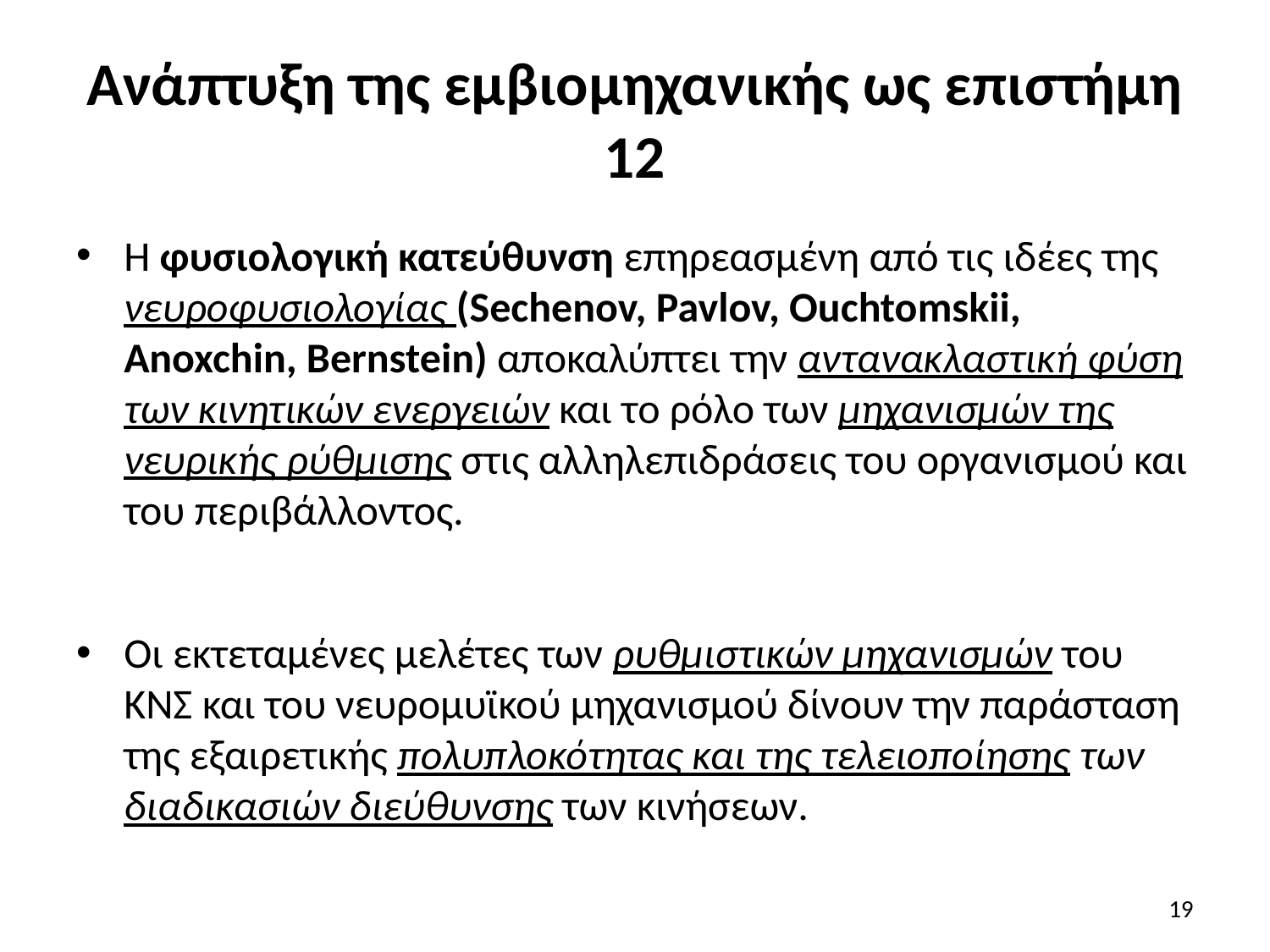

# Ανάπτυξη της εμβιομηχανικής ως επιστήμη 12
Η φυσιολογική κατεύθυνση επηρεασμένη από τις ιδέες της νευροφυσιολογίας (Sechenov, Pavlov, Ouchtomskii, Anoxchin, Bernstein) αποκαλύπτει την αντανακλαστική φύση των κινητικών ενεργειών και το ρόλο των μηχανισμών της νευρικής ρύθμισης στις αλληλεπιδράσεις του οργανισμού και του περιβάλλοντος.

Οι εκτεταμένες μελέτες των ρυθμιστικών μηχανισμών του ΚΝΣ και του νευρομυϊκού μηχανισμού δίνουν την παράσταση της εξαιρετικής πολυπλοκότητας και της τελειοποίησης των διαδικασιών διεύθυνσης των κινήσεων.
19